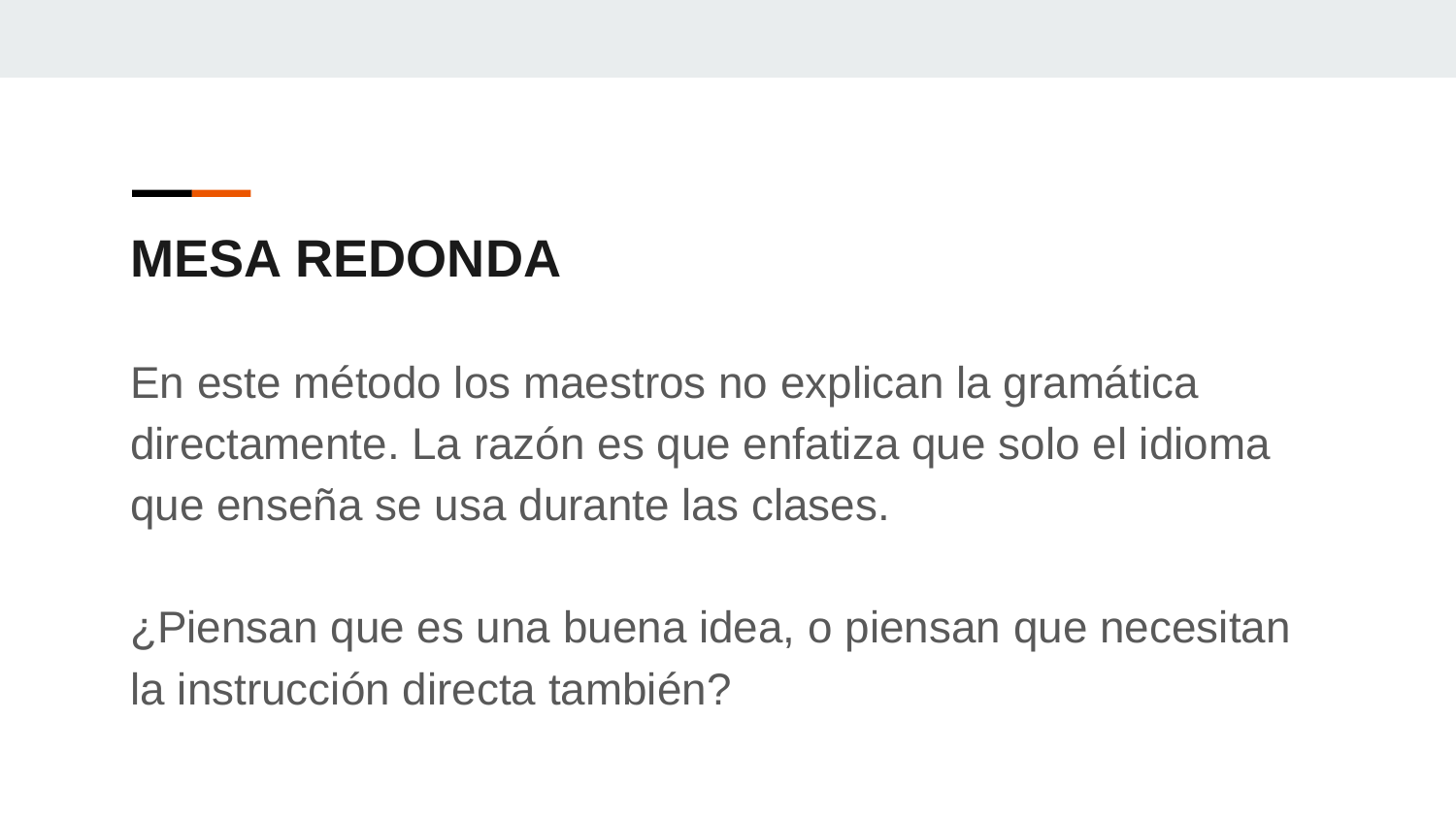

MESA REDONDA
En este método los maestros no explican la gramática directamente. La razón es que enfatiza que solo el idioma que enseña se usa durante las clases.

¿Piensan que es una buena idea, o piensan que necesitan la instrucción directa también?